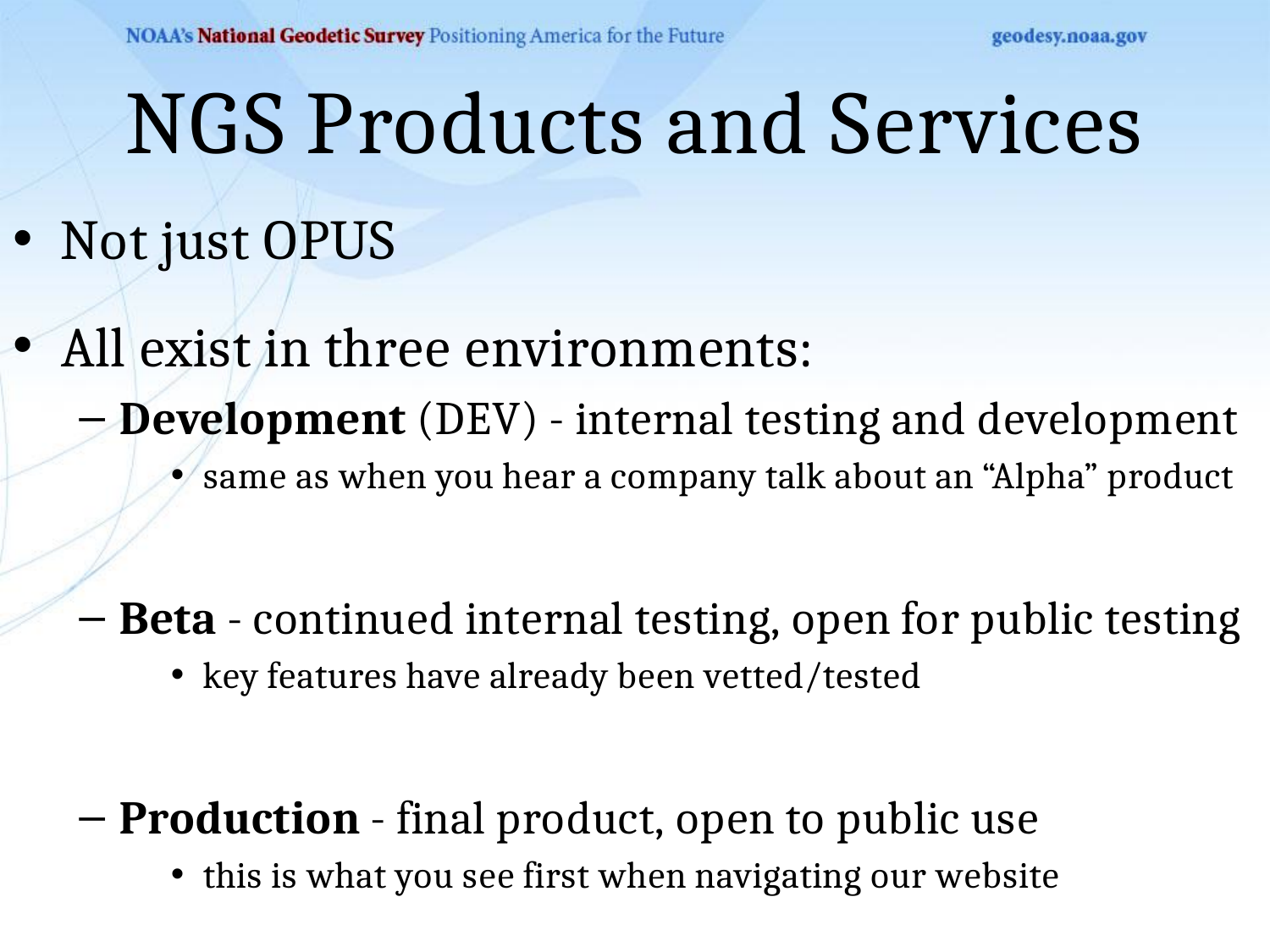

# NGS Products and Services
Not just OPUS
All exist in three environments:
Development (DEV) - internal testing and development
same as when you hear a company talk about an “Alpha” product

Beta - continued internal testing, open for public testing
key features have already been vetted/tested

Production - final product, open to public use
this is what you see first when navigating our website